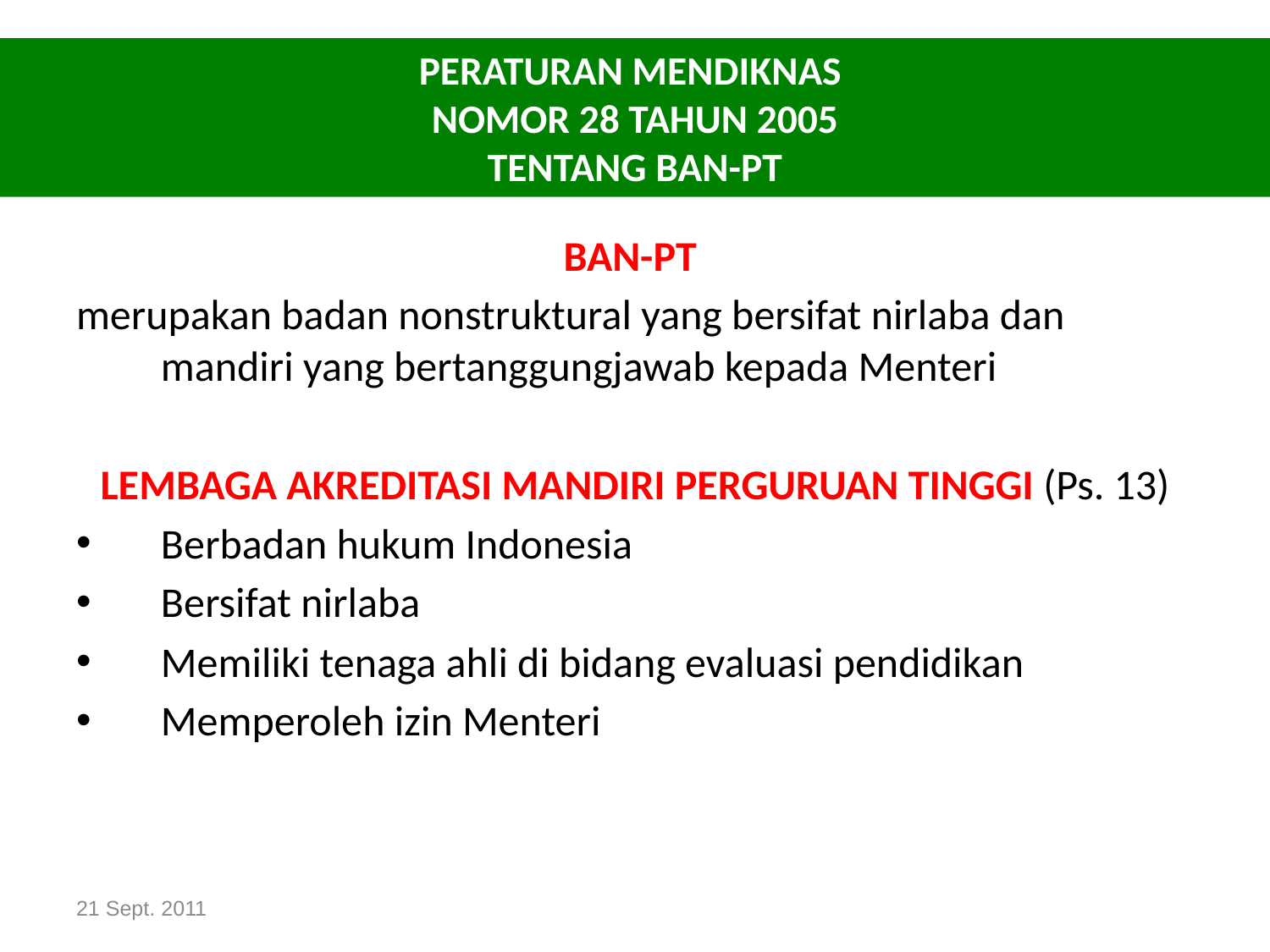

# PERATURAN MENDIKNAS NOMOR 28 TAHUN 2005 TENTANG BAN-PT
BAN-PT
merupakan badan nonstruktural yang bersifat nirlaba dan mandiri yang bertanggungjawab kepada Menteri

LEMBAGA AKREDITASI MANDIRI PERGURUAN TINGGI (Ps. 13)
Berbadan hukum Indonesia
Bersifat nirlaba
Memiliki tenaga ahli di bidang evaluasi pendidikan
Memperoleh izin Menteri

21 Sept. 2011